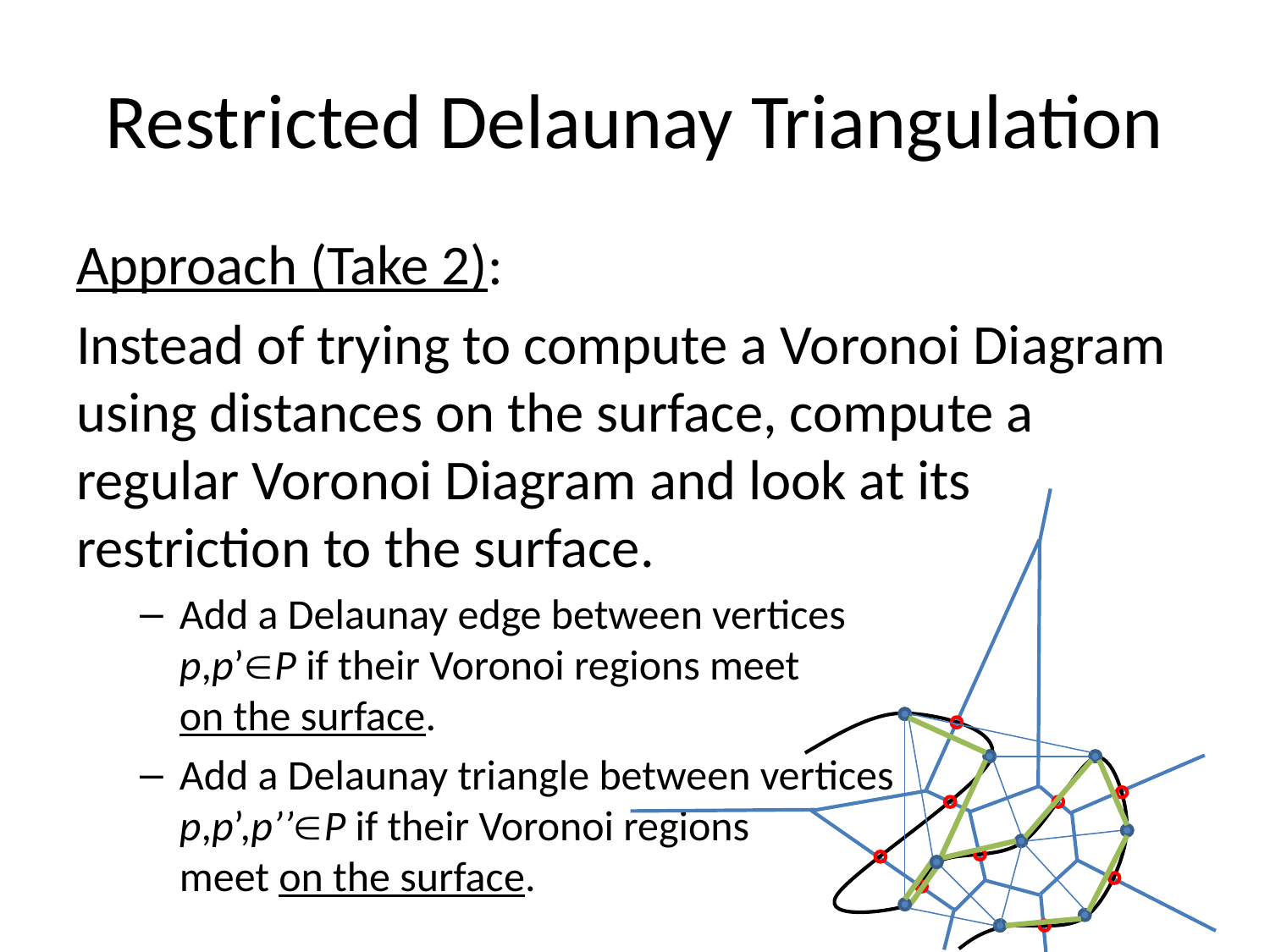

# Restricted Delaunay Triangulation
Approach (Take 2):
Instead of trying to compute a Voronoi Diagram using distances on the surface, compute a regular Voronoi Diagram and look at its
restriction to the surface.
Add a Delaunay edge between vertices
p,p’∈P if their Voronoi regions meet
on the surface.
Add a Delaunay triangle between vertices
p,p’,p’’∈P if their Voronoi regions
meet on the surface.